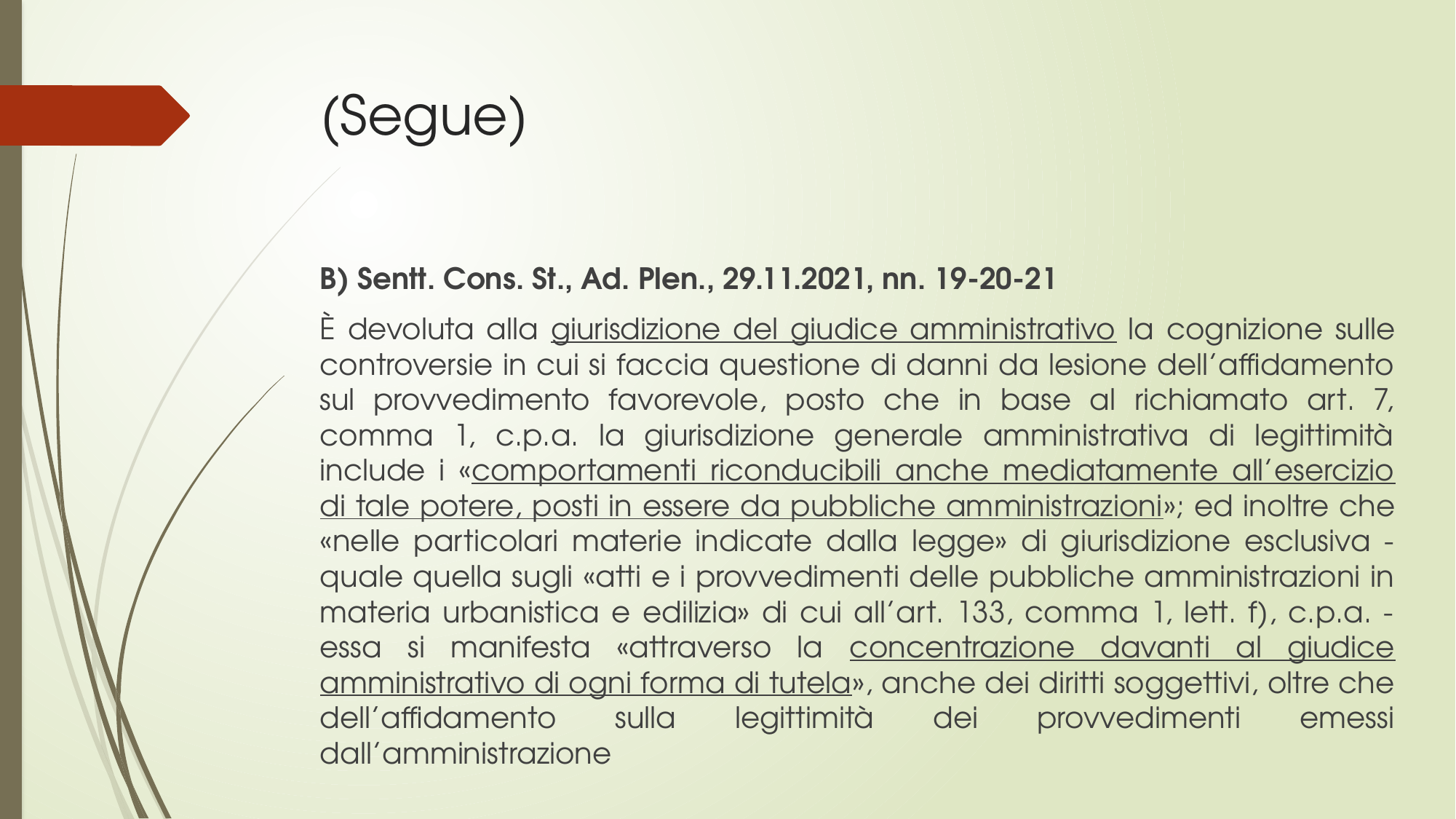

# (Segue)
B) Sentt. Cons. St., Ad. Plen., 29.11.2021, nn. 19-20-21
È devoluta alla giurisdizione del giudice amministrativo la cognizione sulle controversie in cui si faccia questione di danni da lesione dell’affidamento sul provvedimento favorevole, posto che in base al richiamato art. 7, comma 1, c.p.a. la giurisdizione generale amministrativa di legittimità include i «comportamenti riconducibili anche mediatamente all’esercizio di tale potere, posti in essere da pubbliche amministrazioni»; ed inoltre che «nelle particolari materie indicate dalla legge» di giurisdizione esclusiva - quale quella sugli «atti e i provvedimenti delle pubbliche amministrazioni in materia urbanistica e edilizia» di cui all’art. 133, comma 1, lett. f), c.p.a. - essa si manifesta «attraverso la concentrazione davanti al giudice amministrativo di ogni forma di tutela», anche dei diritti soggettivi, oltre che dell’affidamento sulla legittimità dei provvedimenti emessi dall’amministrazione